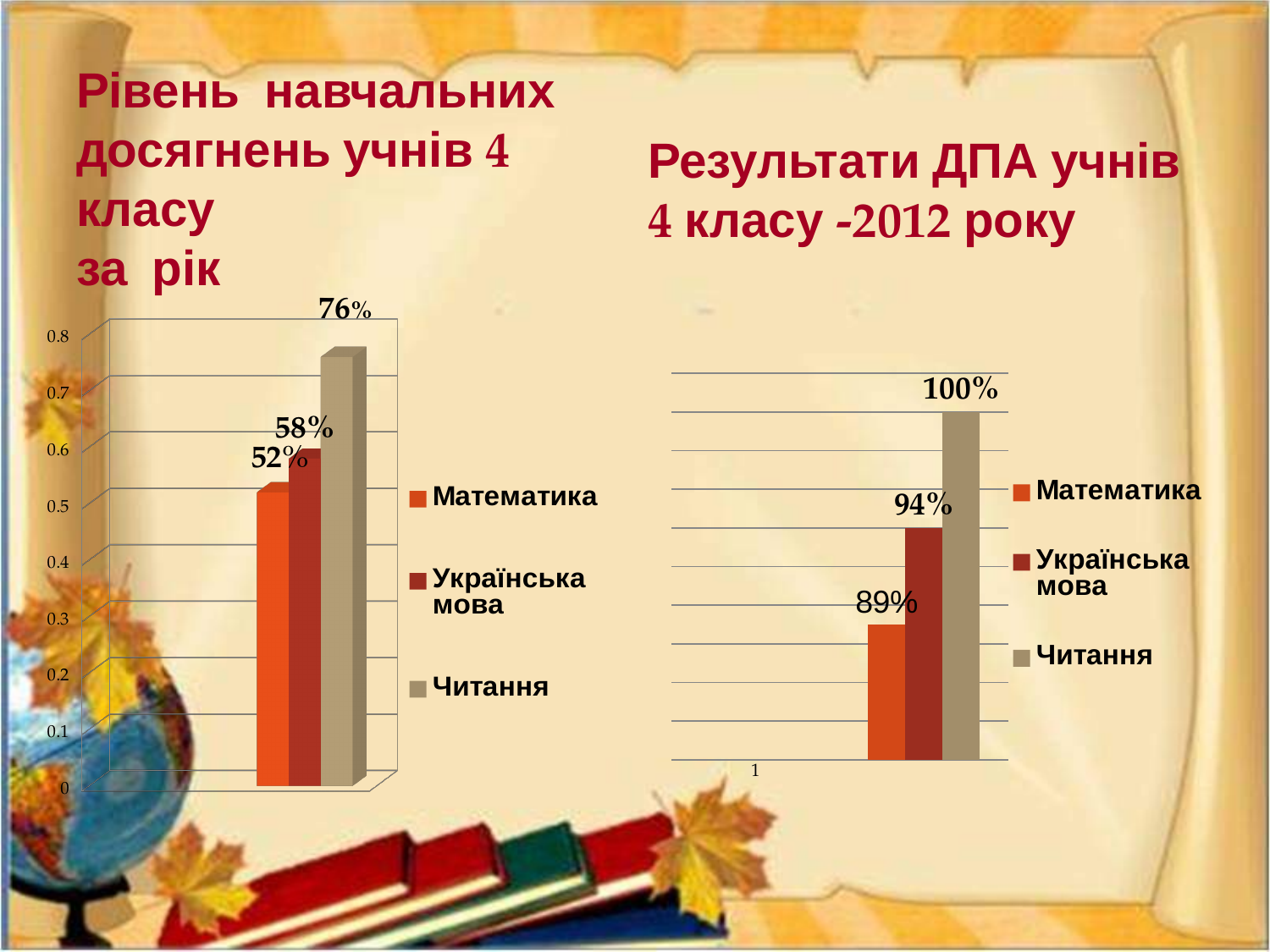

#
Рівень  навчальних  досягнень учнів 4 класу
за  рік
Результати ДПА учнів 4 класу -2012 року

### Chart

| Category | Математика | Українська  мова | Читання  |
|---|---|---|---|

[unsupported chart]